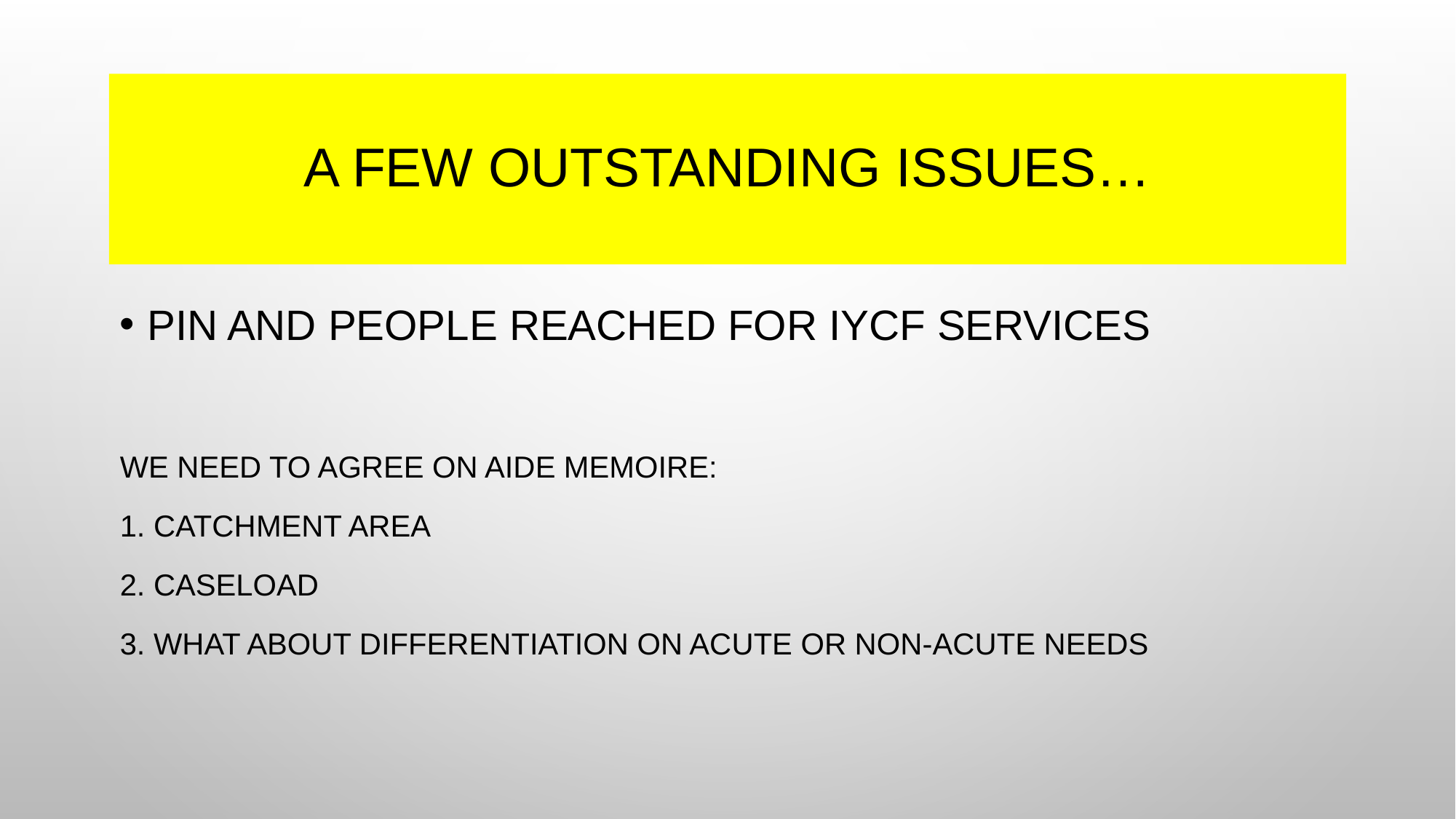

# A few outstanding issues…
PIN and People reached for iycf services

We need to agree on aide memoire:
1. Catchment area
2. Caseload
3. What about differentiation on acute or non-acute needs